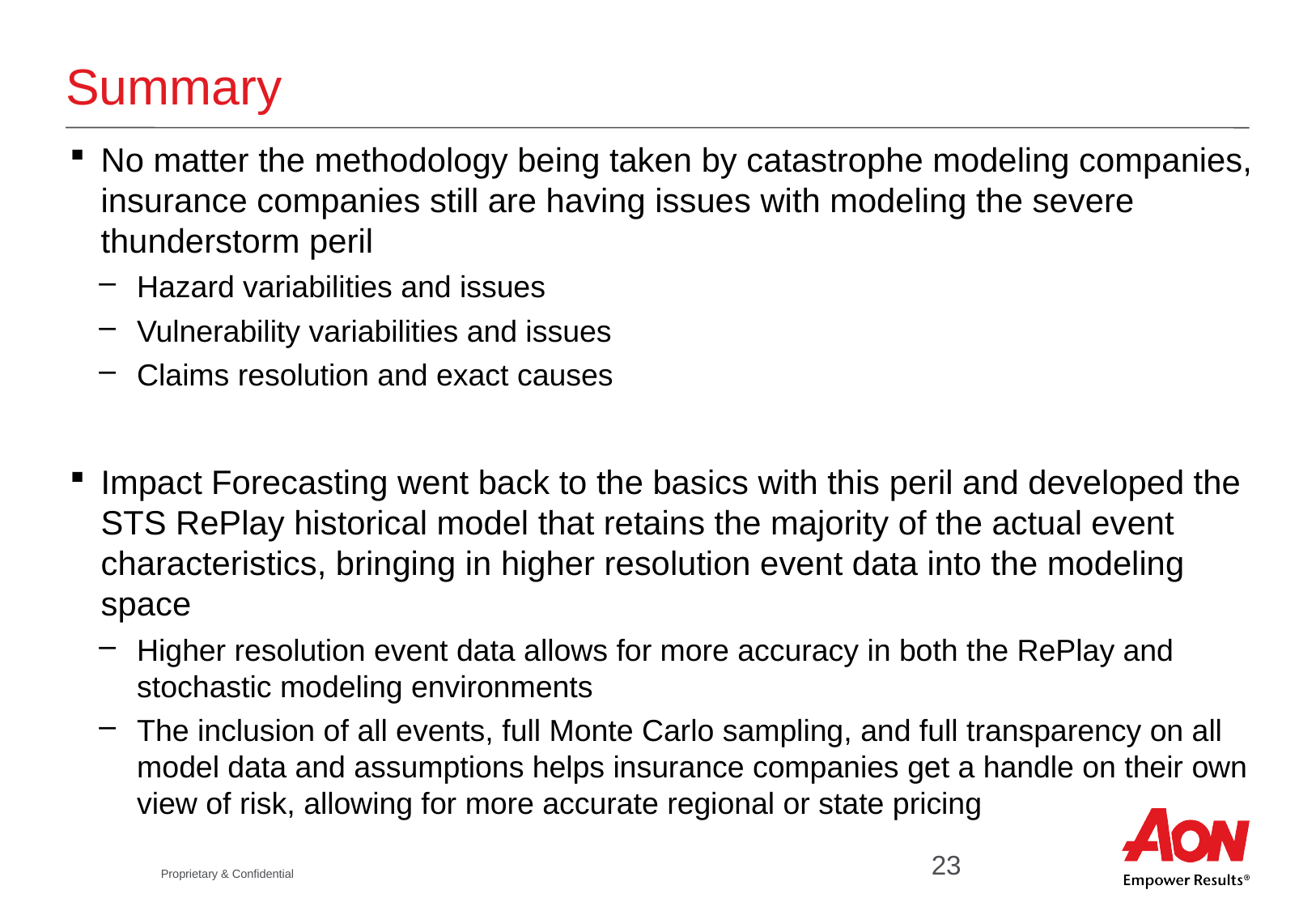

# Summary
No matter the methodology being taken by catastrophe modeling companies, insurance companies still are having issues with modeling the severe thunderstorm peril
Hazard variabilities and issues
Vulnerability variabilities and issues
Claims resolution and exact causes

Impact Forecasting went back to the basics with this peril and developed the STS RePlay historical model that retains the majority of the actual event characteristics, bringing in higher resolution event data into the modeling space
Higher resolution event data allows for more accuracy in both the RePlay and stochastic modeling environments
The inclusion of all events, full Monte Carlo sampling, and full transparency on all model data and assumptions helps insurance companies get a handle on their own view of risk, allowing for more accurate regional or state pricing